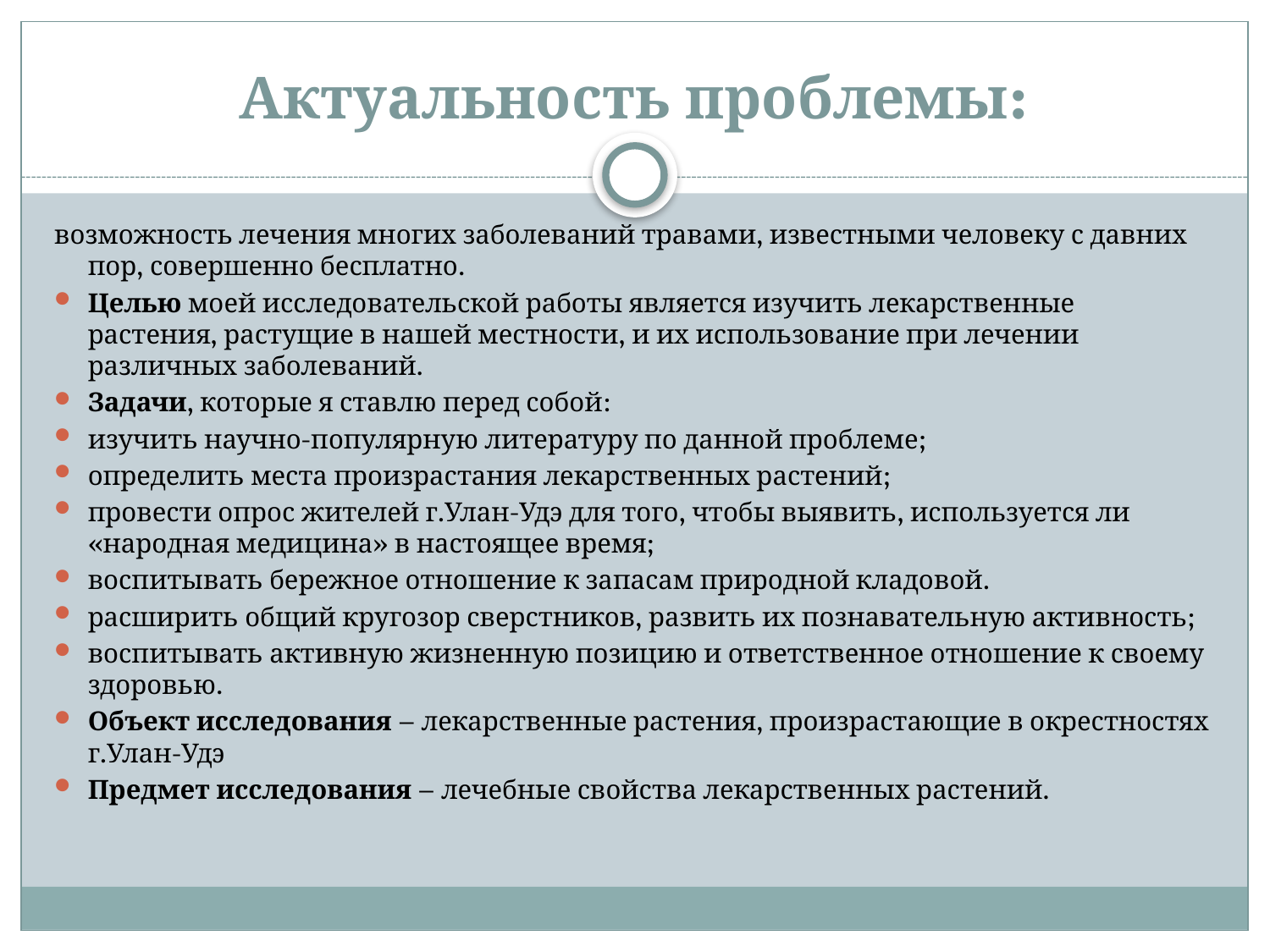

# Актуальность проблемы:
возможность лечения многих заболеваний травами, известными человеку с давних пор, совершенно бесплатно.
Целью моей исследовательской работы является изучить лекарственные растения, растущие в нашей местности, и их использование при лечении различных заболеваний.
Задачи, которые я ставлю перед собой:
изучить научно-популярную литературу по данной проблеме;
определить места произрастания лекарственных растений;
провести опрос жителей г.Улан-Удэ для того, чтобы выявить, используется ли «народная медицина» в настоящее время;
воспитывать бережное отношение к запасам природной кладовой.
расширить общий кругозор сверстников, развить их познавательную активность;
воспитывать активную жизненную позицию и ответственное отношение к своему здоровью.
Объект исследования – лекарственные растения, произрастающие в окрестностях г.Улан-Удэ
Предмет исследования – лечебные свойства лекарственных растений.